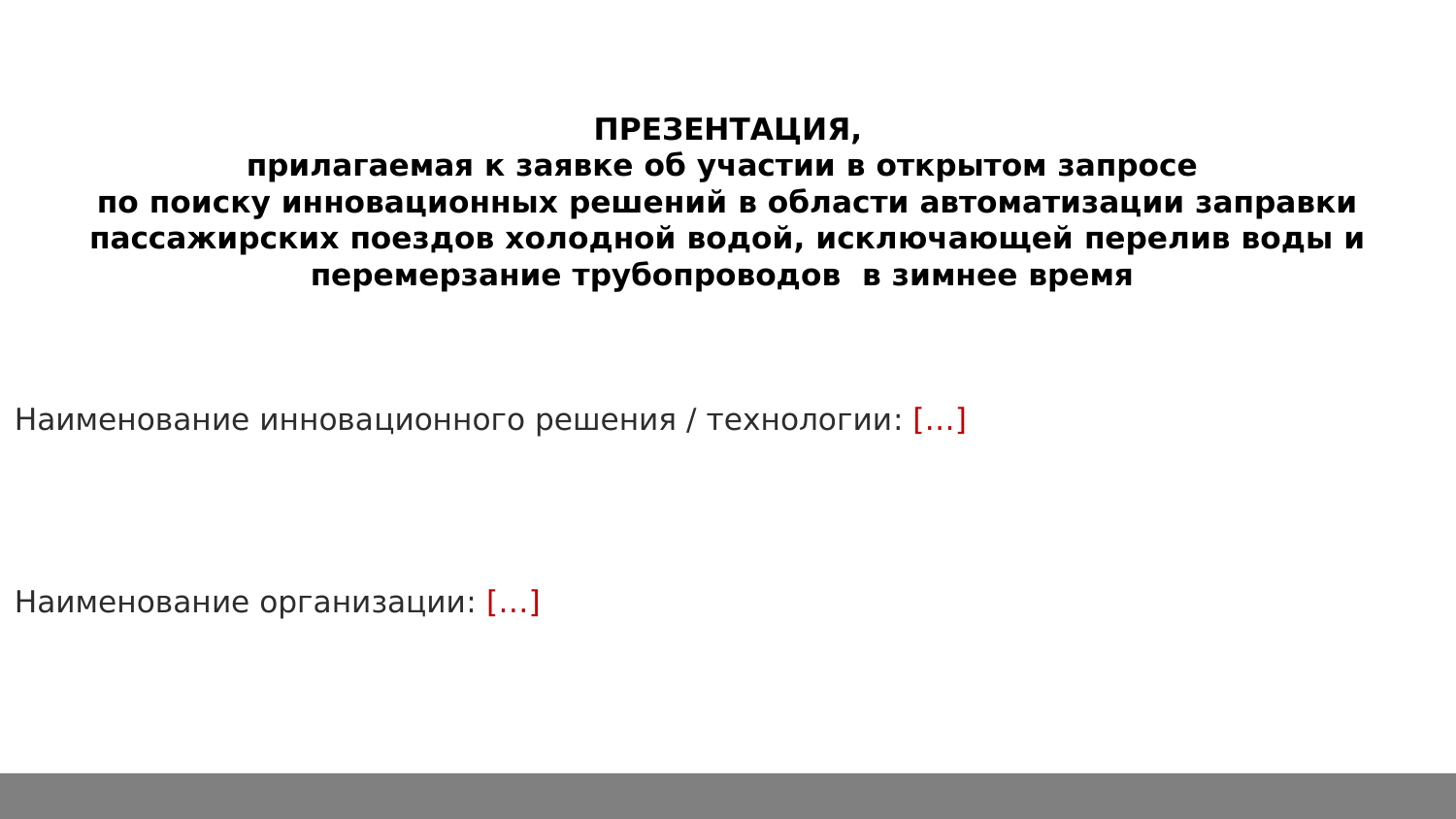

ПРЕЗЕНТАЦИЯ,
прилагаемая к заявке об участии в открытом запросе
по поиску инновационных решений в области автоматизации заправки пассажирских поездов холодной водой, исключающей перелив воды и перемерзание трубопроводов  в зимнее время

Наименование инновационного решения / технологии: […]

Наименование организации: […]